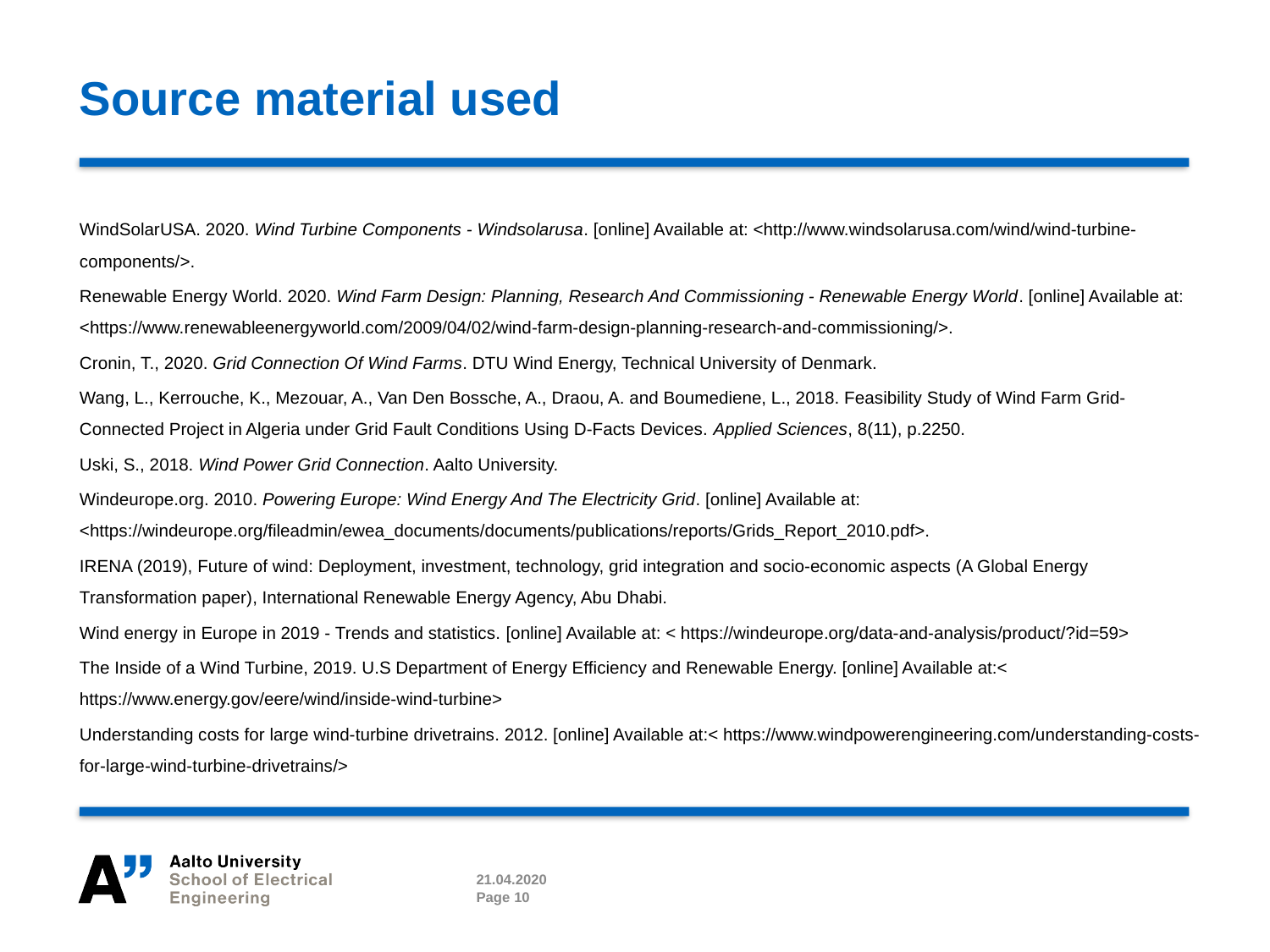

# Source material used
WindSolarUSA. 2020. Wind Turbine Components - Windsolarusa. [online] Available at: <http://www.windsolarusa.com/wind/wind-turbine-components/>.
Renewable Energy World. 2020. Wind Farm Design: Planning, Research And Commissioning - Renewable Energy World. [online] Available at: <https://www.renewableenergyworld.com/2009/04/02/wind-farm-design-planning-research-and-commissioning/>.
Cronin, T., 2020. Grid Connection Of Wind Farms. DTU Wind Energy, Technical University of Denmark.
Wang, L., Kerrouche, K., Mezouar, A., Van Den Bossche, A., Draou, A. and Boumediene, L., 2018. Feasibility Study of Wind Farm Grid-Connected Project in Algeria under Grid Fault Conditions Using D-Facts Devices. Applied Sciences, 8(11), p.2250.
Uski, S., 2018. Wind Power Grid Connection. Aalto University.
Windeurope.org. 2010. Powering Europe: Wind Energy And The Electricity Grid. [online] Available at: <https://windeurope.org/fileadmin/ewea_documents/documents/publications/reports/Grids_Report_2010.pdf>.
IRENA (2019), Future of wind: Deployment, investment, technology, grid integration and socio-economic aspects (A Global Energy Transformation paper), International Renewable Energy Agency, Abu Dhabi.
Wind energy in Europe in 2019 - Trends and statistics. [online] Available at: < https://windeurope.org/data-and-analysis/product/?id=59>
The Inside of a Wind Turbine, 2019. U.S Department of Energy Efficiency and Renewable Energy. [online] Available at:< https://www.energy.gov/eere/wind/inside-wind-turbine>
Understanding costs for large wind-turbine drivetrains. 2012. [online] Available at:< https://www.windpowerengineering.com/understanding-costs-for-large-wind-turbine-drivetrains/>

21.04.2020
Page 10